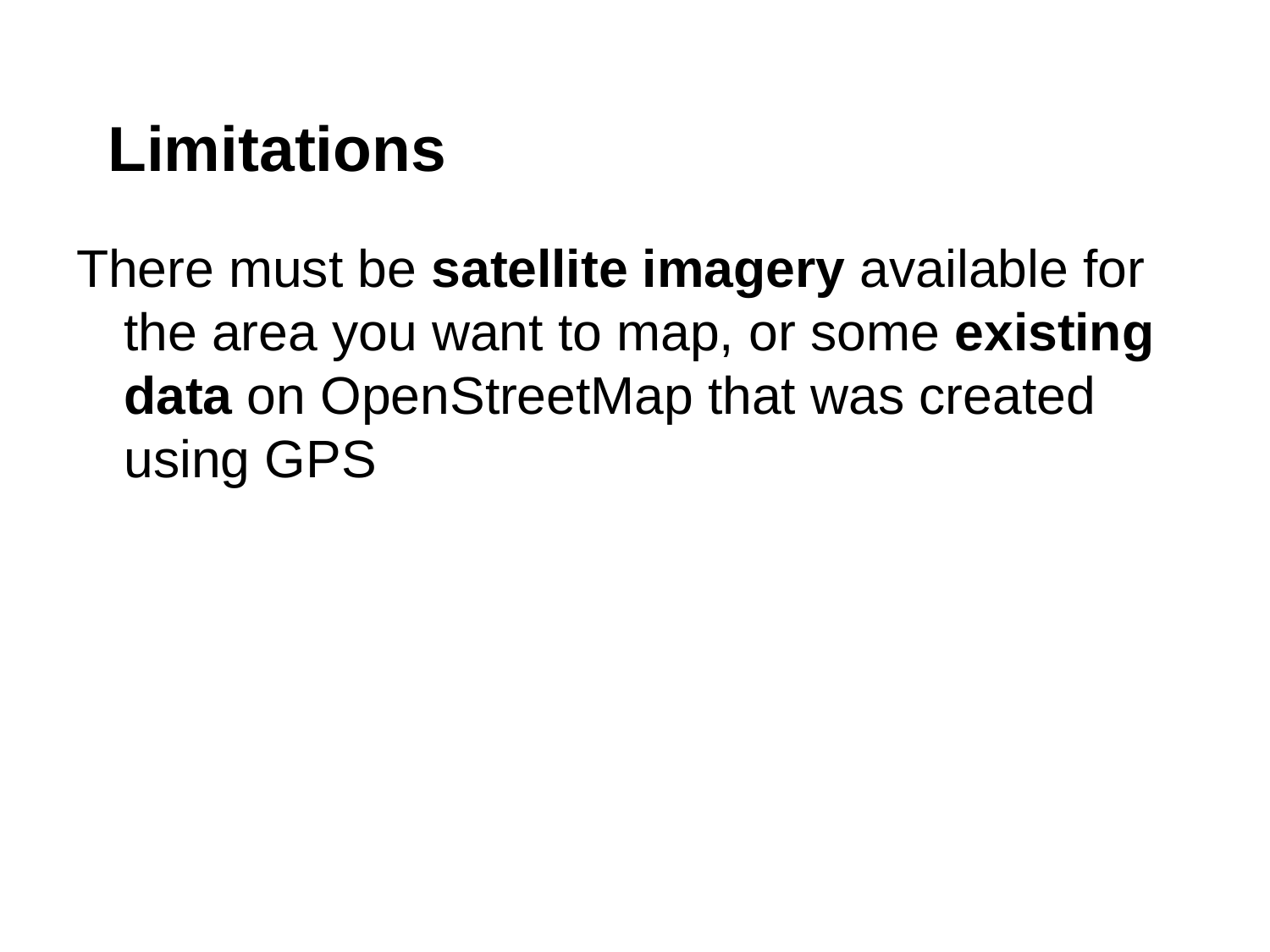

# Limitations
There must be satellite imagery available for the area you want to map, or some existing data on OpenStreetMap that was created using GPS